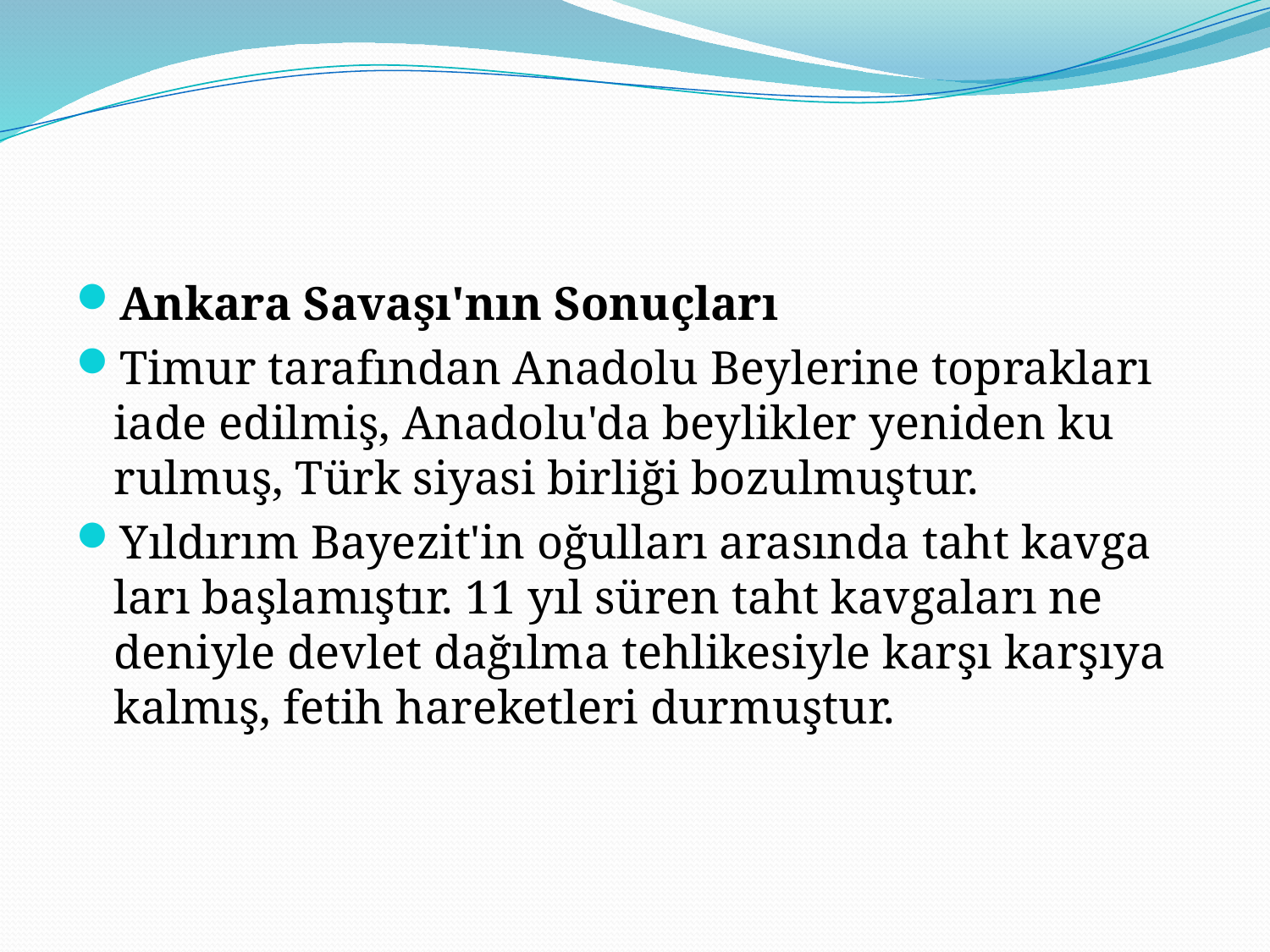

#
Ankara Savaşı'nın Sonuçları
Timur tarafından Anadolu Beylerine toprakları iade edilmiş, Anadolu'da beylikler yeniden ku­rulmuş, Türk siyasi birliği bozulmuştur.
Yıldırım Bayezit'in oğulları arasında taht kavga­ları başlamıştır. 11 yıl süren taht kavgaları ne­deniyle devlet dağılma tehlikesiyle karşı karşıya kalmış, fetih hareketleri durmuştur.